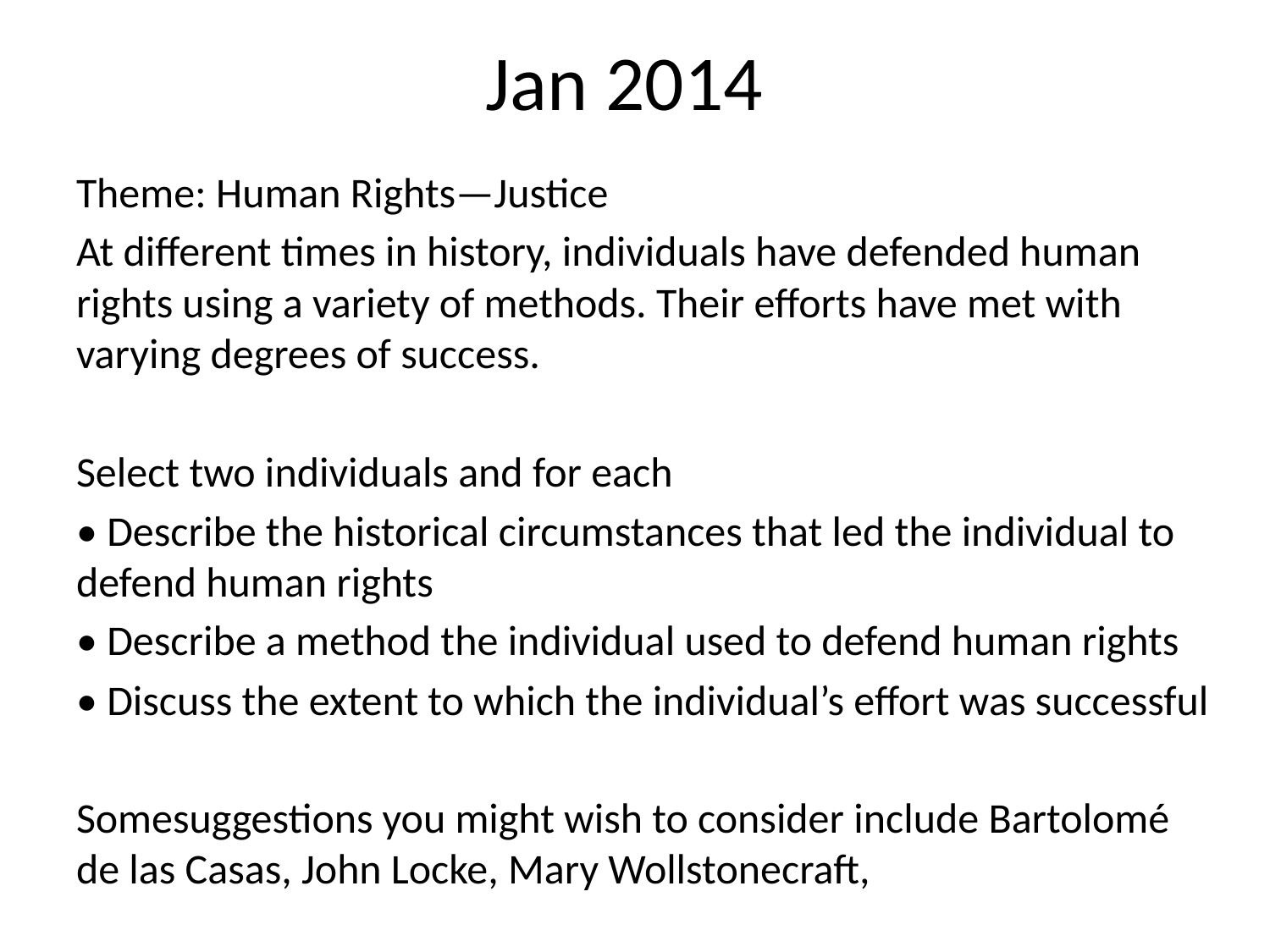

# Jan 2014
Theme: Human Rights—Justice
At different times in history, individuals have defended human rights using a variety of methods. Their efforts have met with varying degrees of success.

Select two individuals and for each
• Describe the historical circumstances that led the individual to defend human rights
• Describe a method the individual used to defend human rights
• Discuss the extent to which the individual’s effort was successful

Somesuggestions you might wish to consider include Bartolomé de las Casas, John Locke, Mary Wollstonecraft,